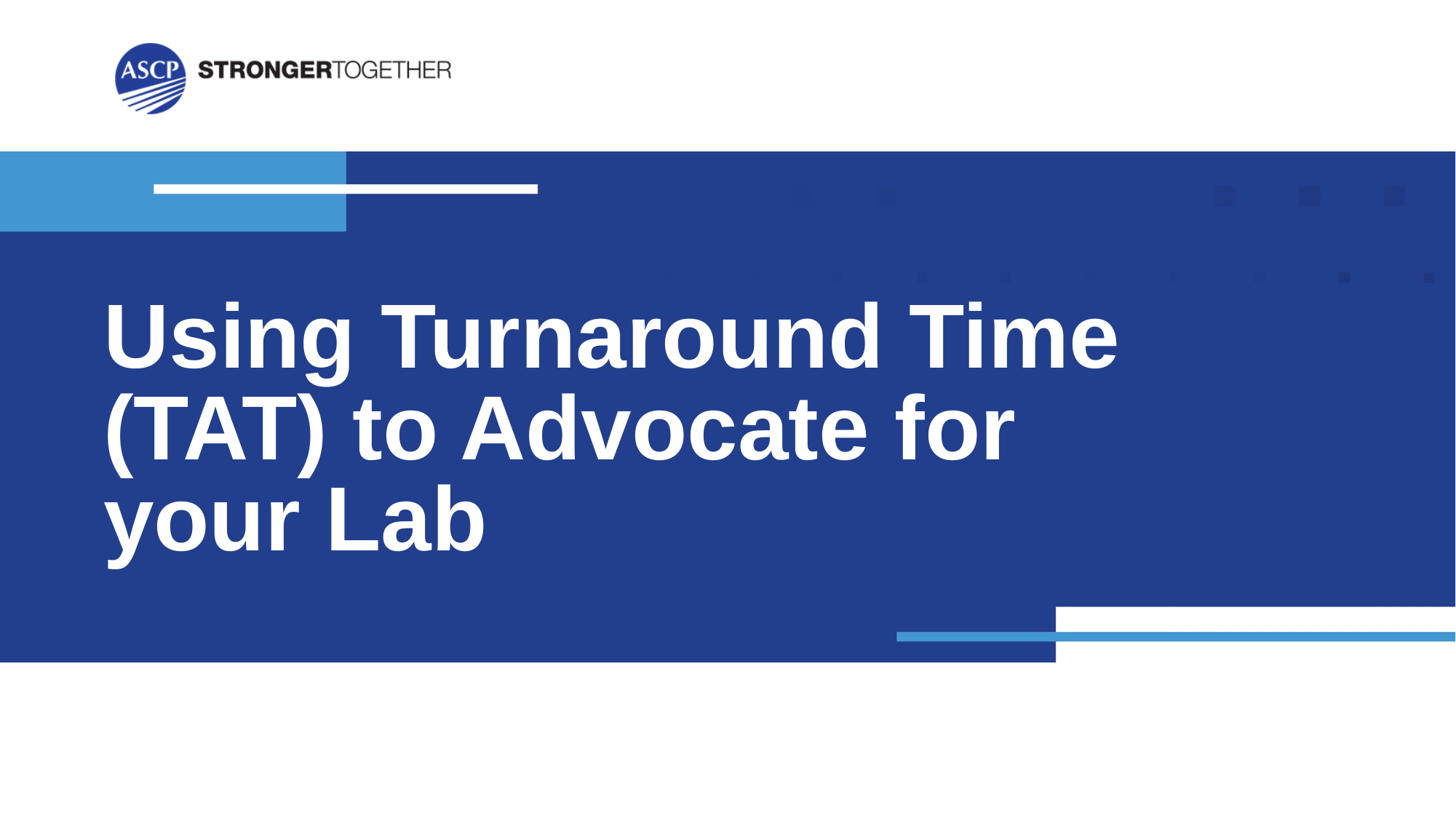

# Using Turnaround Time (TAT) to Advocate for your Lab